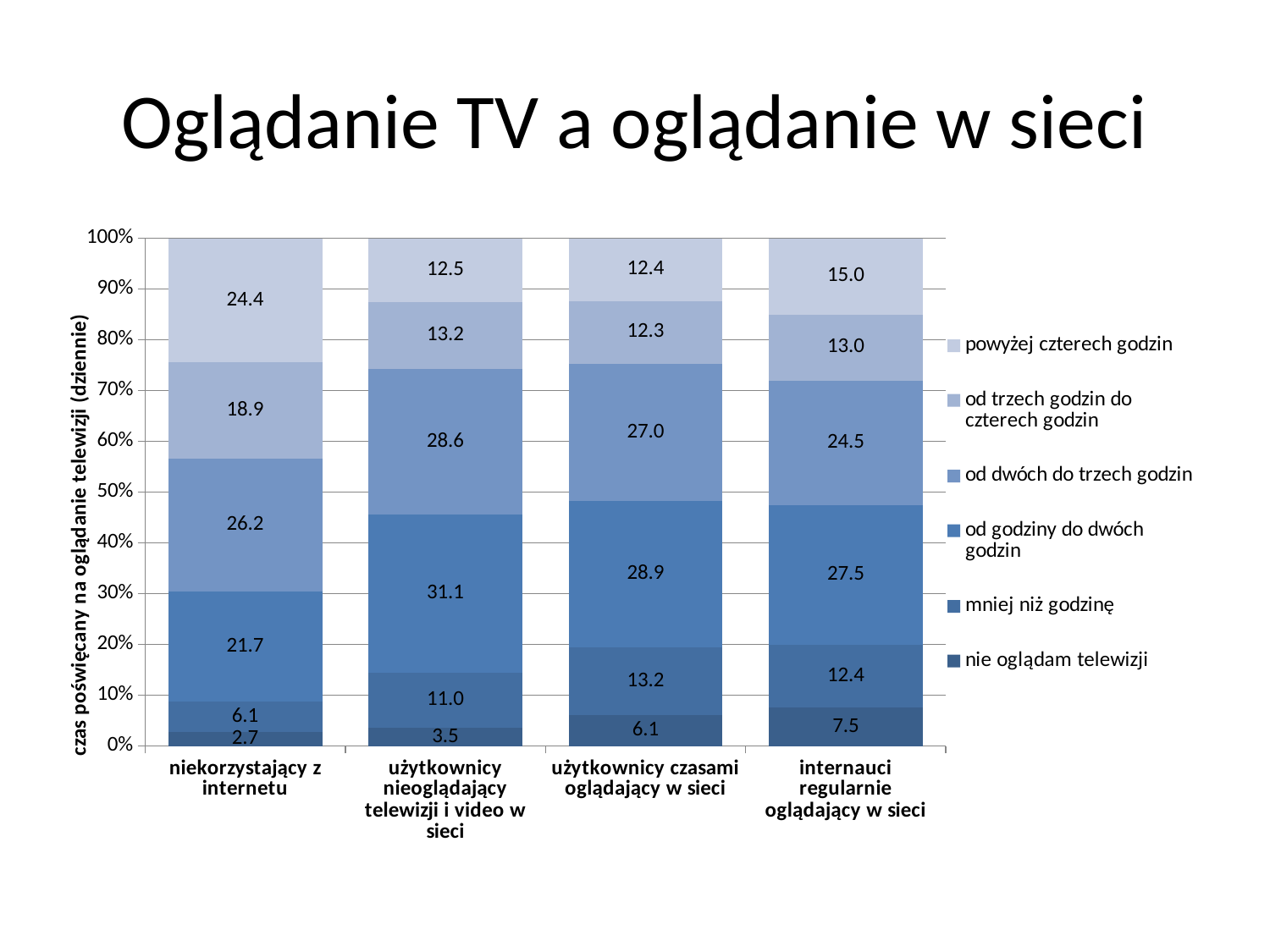

# Oglądanie TV a oglądanie w sieci

### Chart

| Category | nie oglądam telewizji | mniej niż godzinę | od godziny do dwóch godzin | od dwóch do trzech godzin | od trzech godzin do czterech godzin | powyżej czterech godzin |
|---|---|---|---|---|---|---|
| niekorzystający z internetu | 2.6687435098650054 | 6.105919003115265 | 21.723779854620975 | 26.15784008307373 | 18.920041536863966 | 24.413291796469366 |
| użytkownicy nieoglądający telewizji i video w sieci | 3.508771929824561 | 10.96847810583369 | 31.136785052061043 | 28.626444159178433 | 13.236342889744687 | 12.523177863357581 |
| użytkownicy czasami oglądający w sieci | 6.105523204517381 | 13.234515616728428 | 28.939474148579496 | 27.0337038997706 | 12.299276513146285 | 12.387506617257808 |
| internauci regularnie oglądający w sieci | 7.5320970042796 | 12.439372325249645 | 27.5320970042796 | 24.479315263908703 | 13.009985734664763 | 15.00713266761769 |